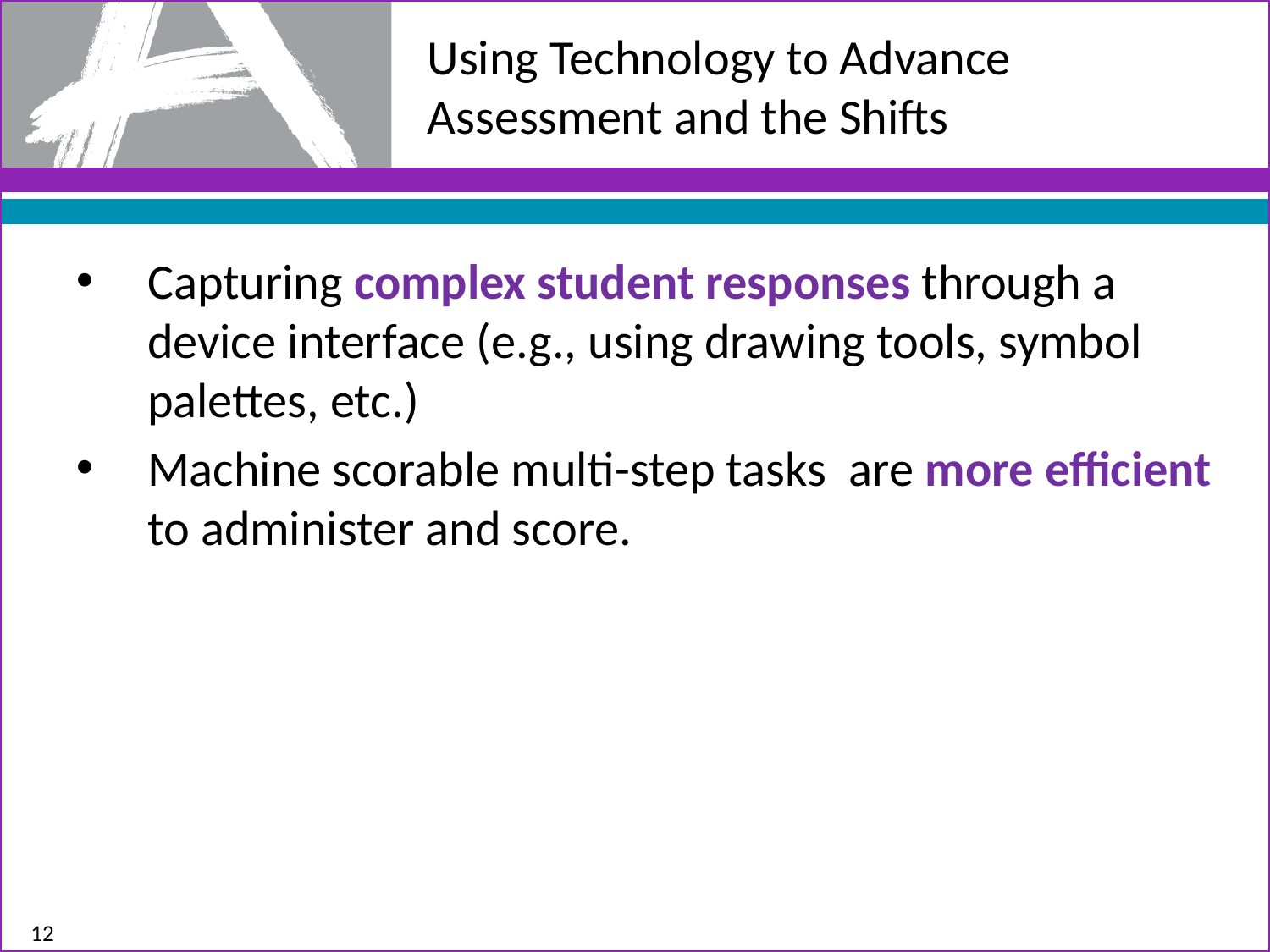

# Using Technology to Advance Assessment and the Shifts
Capturing complex student responses through a device interface (e.g., using drawing tools, symbol palettes, etc.)
Machine scorable multi-step tasks  are more efficient to administer and score.

12